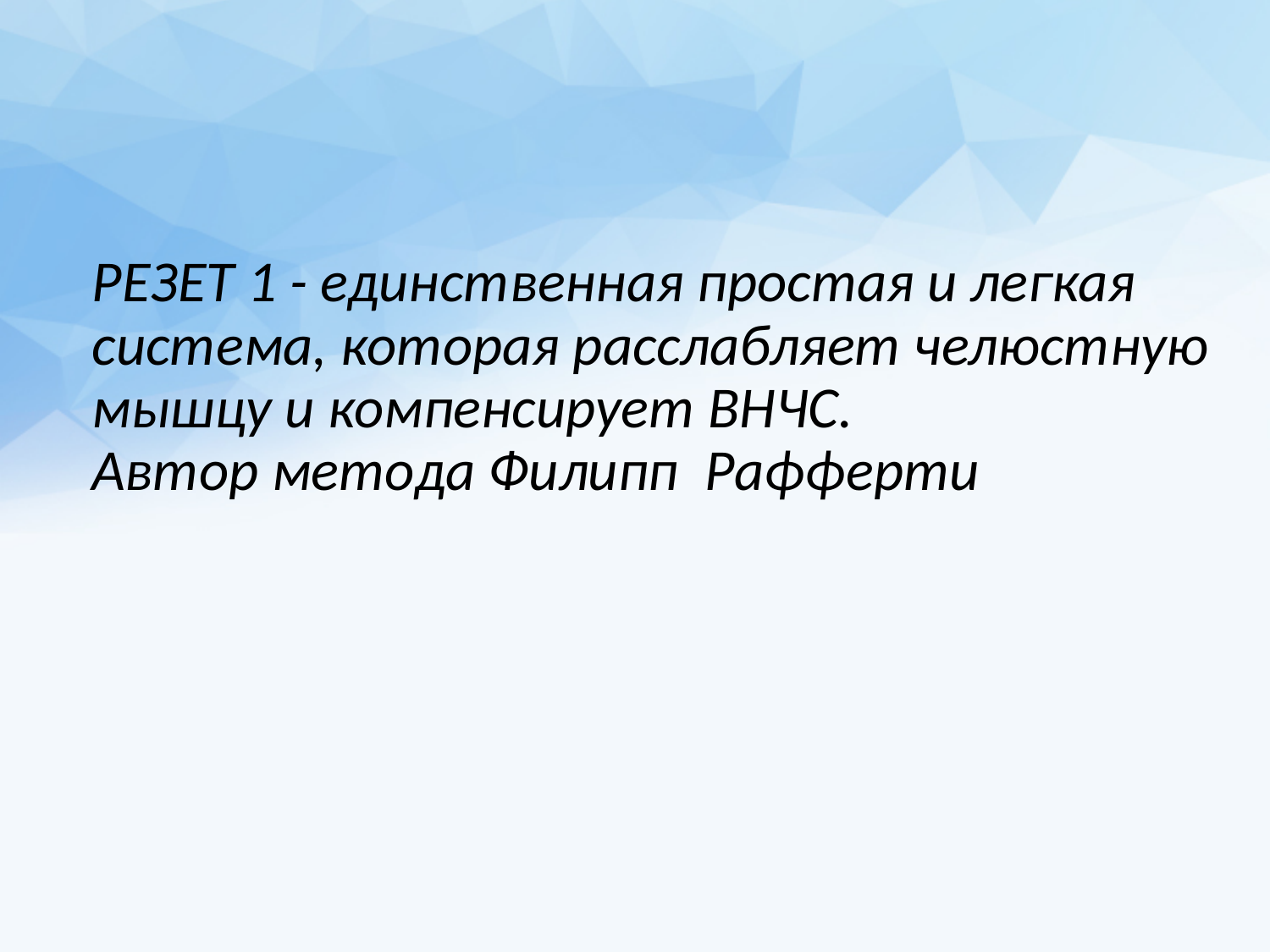

# РЕЗЕТ 1 - единственная простая и легкая система, которая расслабляет челюстную мышцу и компенсирует ВНЧС. Автор метода Филипп  Рафферти